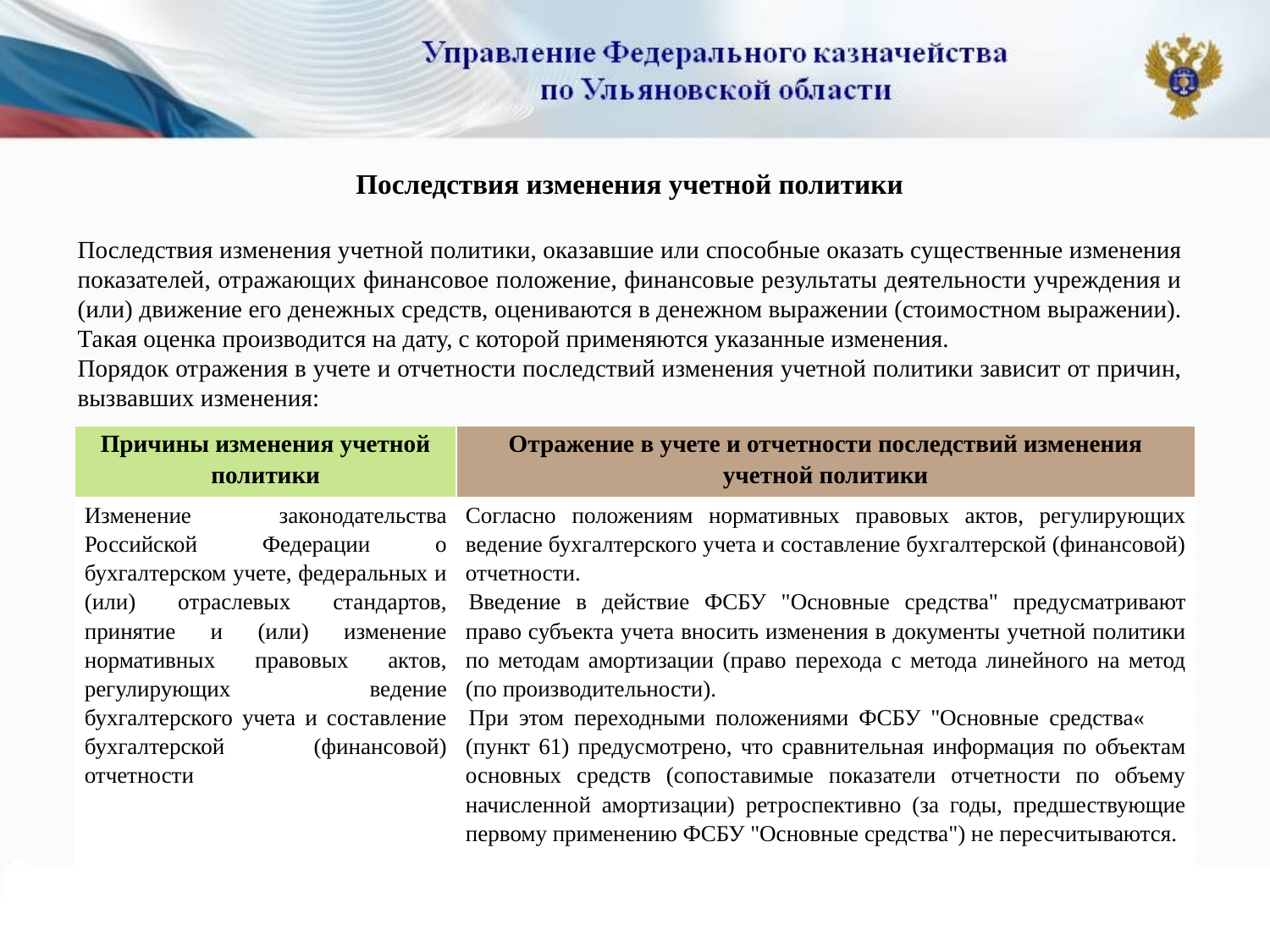

Последствия изменения учетной политики

Последствия изменения учетной политики, оказавшие или способные оказать существенные изменения показателей, отражающих финансовое положение, финансовые результаты деятельности учреждения и (или) движение его денежных средств, оцениваются в денежном выражении (стоимостном выражении). Такая оценка производится на дату, с которой применяются указанные изменения.
Порядок отражения в учете и отчетности последствий изменения учетной политики зависит от причин, вызвавших изменения:

| Причины изменения учетной политики | Отражение в учете и отчетности последствий изменения учетной политики |
| --- | --- |
| Изменение законодательства Российской Федерации о бухгалтерском учете, федеральных и (или) отраслевых стандартов, принятие и (или) изменение нормативных правовых актов, регулирующих ведение бухгалтерского учета и составление бухгалтерской (финансовой) отчетности | Согласно положениям нормативных правовых актов, регулирующих ведение бухгалтерского учета и составление бухгалтерской (финансовой) отчетности. Введение в действие ФСБУ "Основные средства" предусматривают право субъекта учета вносить изменения в документы учетной политики по методам амортизации (право перехода с метода линейного на метод (по производительности). При этом переходными положениями ФСБУ "Основные средства« (пункт 61) предусмотрено, что сравнительная информация по объектам основных средств (сопоставимые показатели отчетности по объему начисленной амортизации) ретроспективно (за годы, предшествующие первому применению ФСБУ "Основные средства") не пересчитываются. |